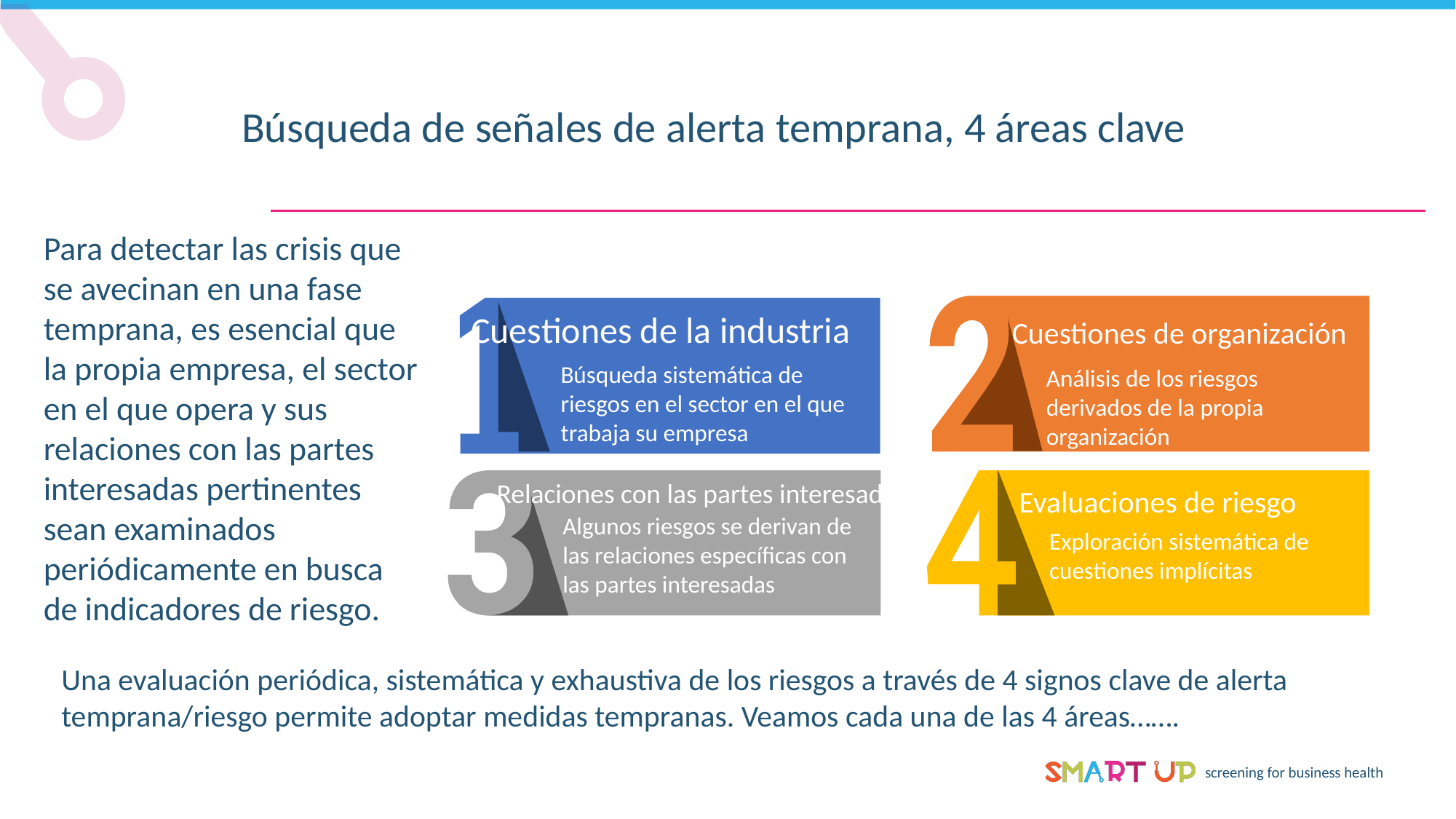

Búsqueda de señales de alerta temprana, 4 áreas clave
Para detectar las crisis que se avecinan en una fase temprana, es esencial que la propia empresa, el sector en el que opera y sus relaciones con las partes interesadas pertinentes sean examinados periódicamente en busca de indicadores de riesgo.

Cuestiones de la industria

Cuestiones de organización

Búsqueda sistemática de riesgos en el sector en el que trabaja su empresa
Análisis de los riesgos derivados de la propia organización

Relaciones con las partes interesadas

Evaluaciones de riesgo

Algunos riesgos se derivan de las relaciones específicas con las partes interesadas
Exploración sistemática de cuestiones implícitas
Una evaluación periódica, sistemática y exhaustiva de los riesgos a través de 4 signos clave de alerta temprana/riesgo permite adoptar medidas tempranas. Veamos cada una de las 4 áreas…….